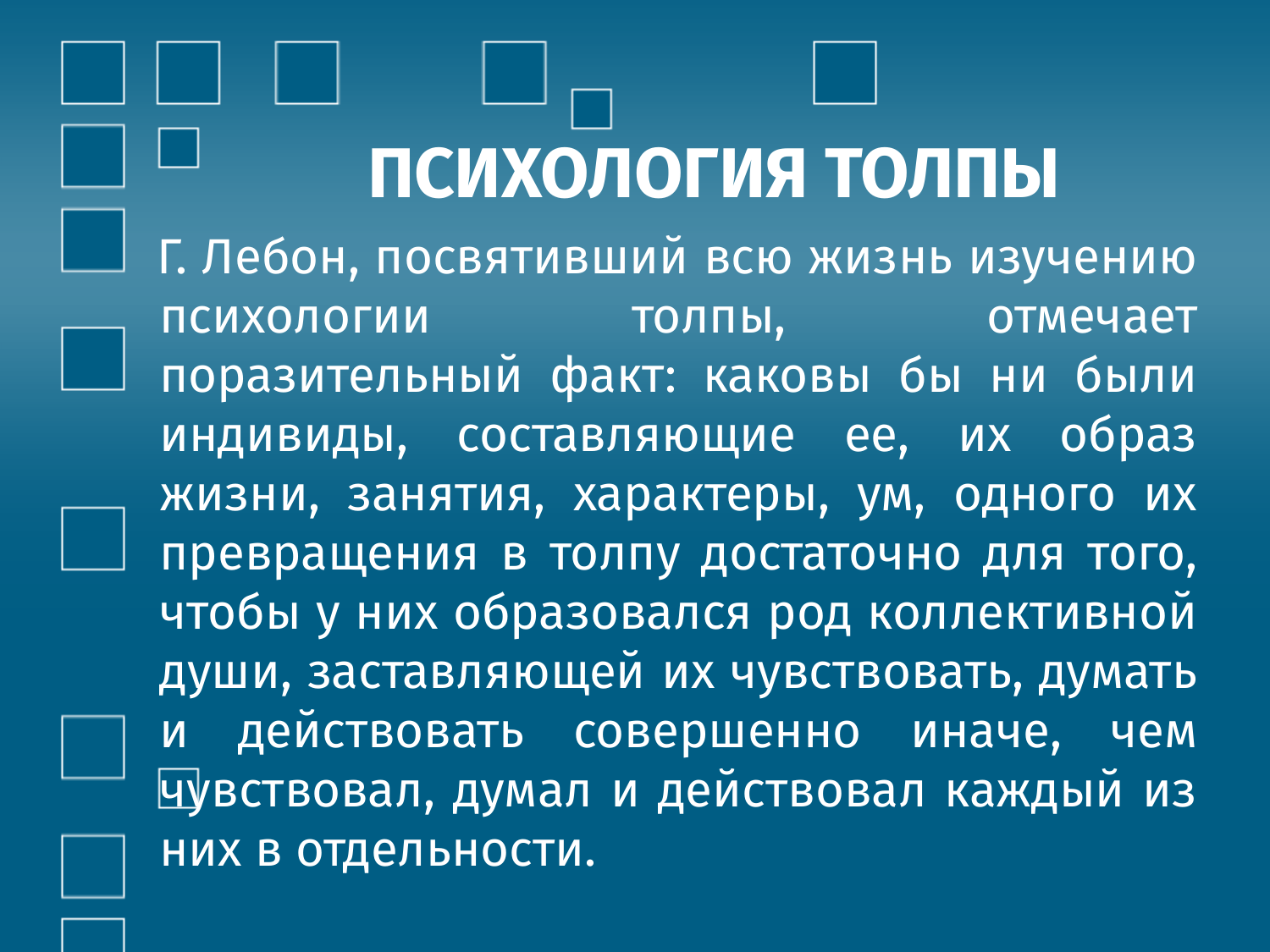

# ПСИХОЛОГИЯ ТОЛПЫ
   Г. Лебон, посвятивший всю жизнь изучению психологии толпы, отмечает поразительный факт: каковы бы ни были индивиды, составляющие ее, их образ жизни, занятия, характеры, ум, одного их превращения в толпу достаточно для того, чтобы у них образовался род коллективной души, заставляющей их чувствовать, думать и действовать совершенно иначе, чем чувствовал, думал и действовал каждый из них в отдельности.